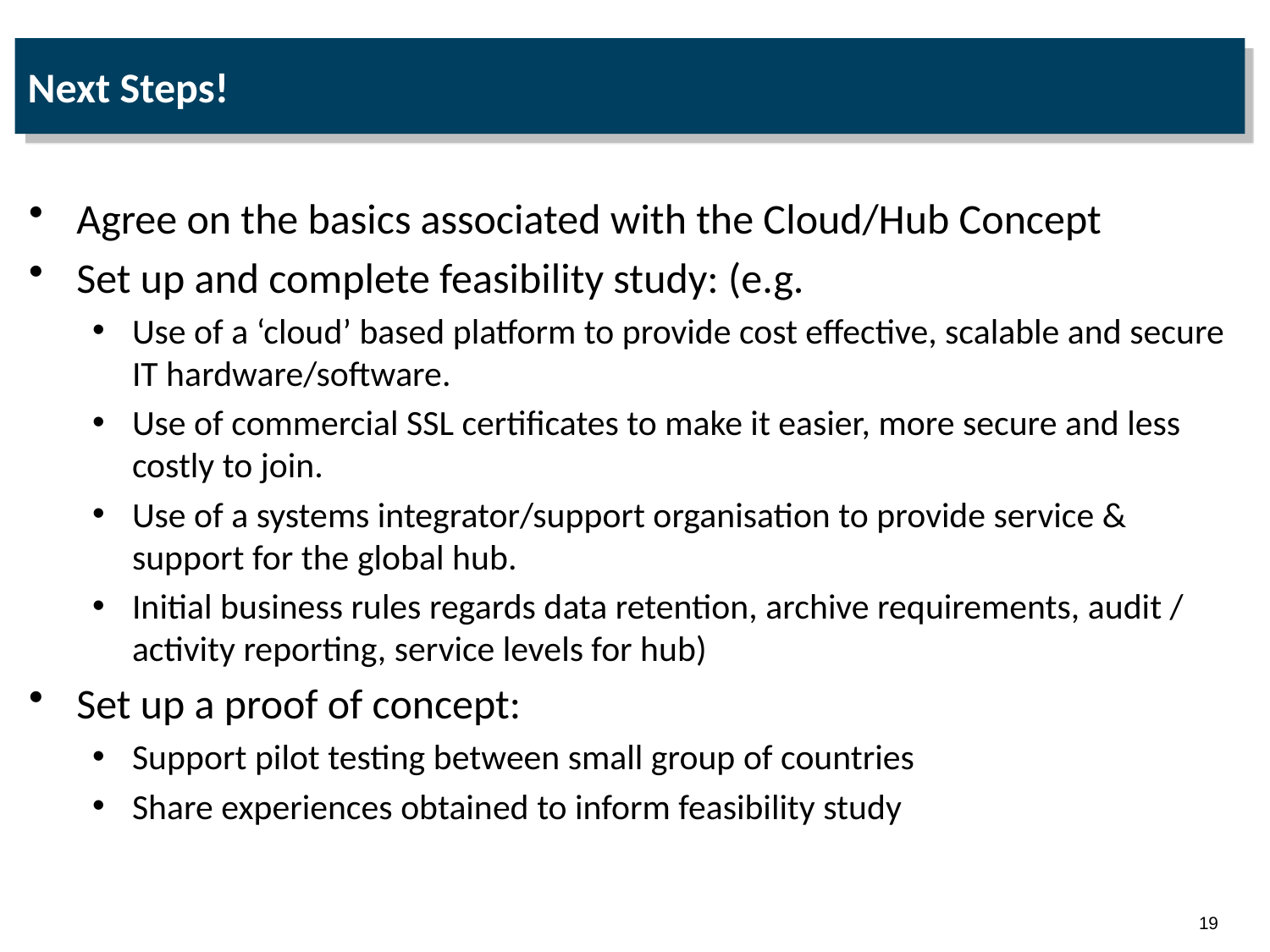

# Next Steps!
Agree on the basics associated with the Cloud/Hub Concept
Set up and complete feasibility study: (e.g.
Use of a ‘cloud’ based platform to provide cost effective, scalable and secure IT hardware/software.
Use of commercial SSL certificates to make it easier, more secure and less costly to join.
Use of a systems integrator/support organisation to provide service & support for the global hub.
Initial business rules regards data retention, archive requirements, audit / activity reporting, service levels for hub)
Set up a proof of concept:
Support pilot testing between small group of countries
Share experiences obtained to inform feasibility study